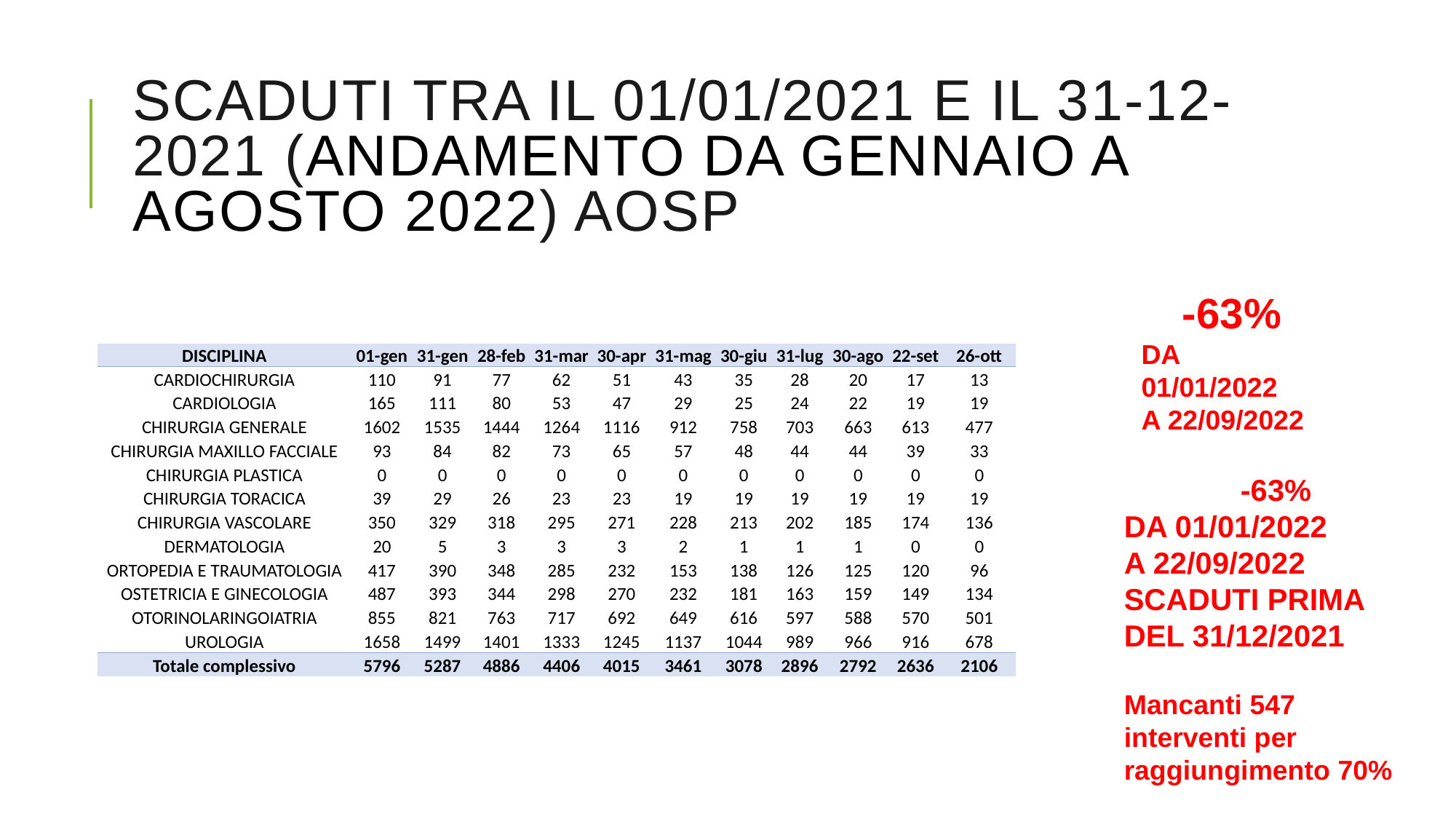

# SCADUTI TRA IL 01/01/2021 E IL 31-12-2021 (ANDAMENTO DA GENNAIO A AGOSTO 2022) AOSP
-63%
DA 01/01/2022
A 22/09/2022
| DISCIPLINA | 01-gen | 31-gen | 28-feb | 31-mar | 30-apr | 31-mag | 30-giu | 31-lug | 30-ago | 22-set | 26-ott |
| --- | --- | --- | --- | --- | --- | --- | --- | --- | --- | --- | --- |
| CARDIOCHIRURGIA | 110 | 91 | 77 | 62 | 51 | 43 | 35 | 28 | 20 | 17 | 13 |
| CARDIOLOGIA | 165 | 111 | 80 | 53 | 47 | 29 | 25 | 24 | 22 | 19 | 19 |
| CHIRURGIA GENERALE | 1602 | 1535 | 1444 | 1264 | 1116 | 912 | 758 | 703 | 663 | 613 | 477 |
| CHIRURGIA MAXILLO FACCIALE | 93 | 84 | 82 | 73 | 65 | 57 | 48 | 44 | 44 | 39 | 33 |
| CHIRURGIA PLASTICA | 0 | 0 | 0 | 0 | 0 | 0 | 0 | 0 | 0 | 0 | 0 |
| CHIRURGIA TORACICA | 39 | 29 | 26 | 23 | 23 | 19 | 19 | 19 | 19 | 19 | 19 |
| CHIRURGIA VASCOLARE | 350 | 329 | 318 | 295 | 271 | 228 | 213 | 202 | 185 | 174 | 136 |
| DERMATOLOGIA | 20 | 5 | 3 | 3 | 3 | 2 | 1 | 1 | 1 | 0 | 0 |
| ORTOPEDIA E TRAUMATOLOGIA | 417 | 390 | 348 | 285 | 232 | 153 | 138 | 126 | 125 | 120 | 96 |
| OSTETRICIA E GINECOLOGIA | 487 | 393 | 344 | 298 | 270 | 232 | 181 | 163 | 159 | 149 | 134 |
| OTORINOLARINGOIATRIA | 855 | 821 | 763 | 717 | 692 | 649 | 616 | 597 | 588 | 570 | 501 |
| UROLOGIA | 1658 | 1499 | 1401 | 1333 | 1245 | 1137 | 1044 | 989 | 966 | 916 | 678 |
| Totale complessivo | 5796 | 5287 | 4886 | 4406 | 4015 | 3461 | 3078 | 2896 | 2792 | 2636 | 2106 |
-63%
DA 01/01/2022
A 22/09/2022
SCADUTI PRIMA DEL 31/12/2021
Mancanti 547 interventi per raggiungimento 70%